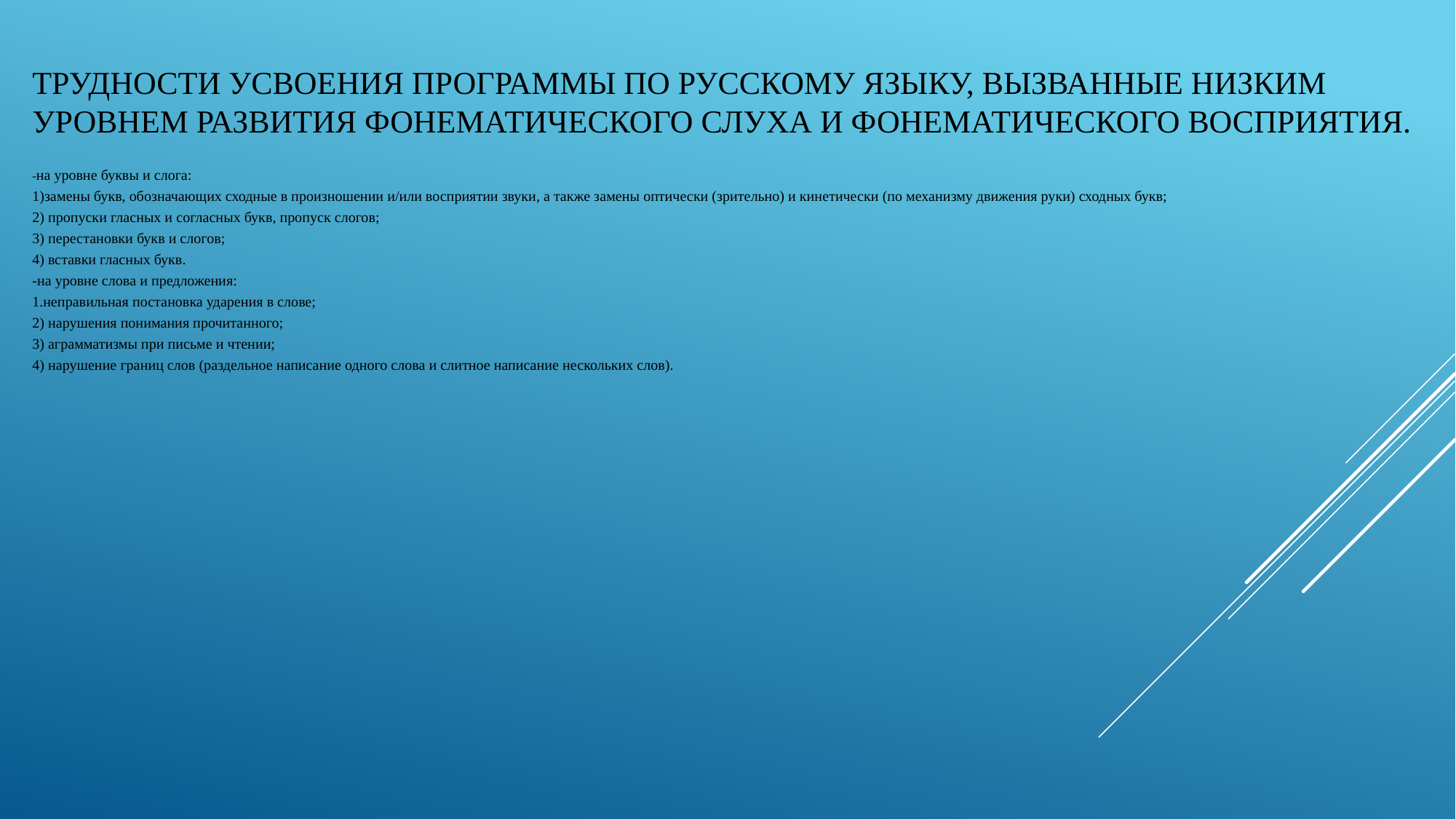

# Трудности усвоения программы по русскому языку, вызванные низким уровнем развития фонематического слуха и фонематического восприятия.
-на уровне буквы и слога:
1)замены букв, обозначающих сходные в произношении и/или восприятии звуки, а также замены оптически (зрительно) и кинетически (по механизму движения руки) сходных букв;
2) пропуски гласных и согласных букв, пропуск слогов;
3) перестановки букв и слогов;
4) вставки гласных букв.
-на уровне слова и предложения:
1.неправильная постановка ударения в слове;
2) нарушения понимания прочитанного;
3) аграмматизмы при письме и чтении;
4) нарушение границ слов (раздельное написание одного слова и слитное написание нескольких слов).